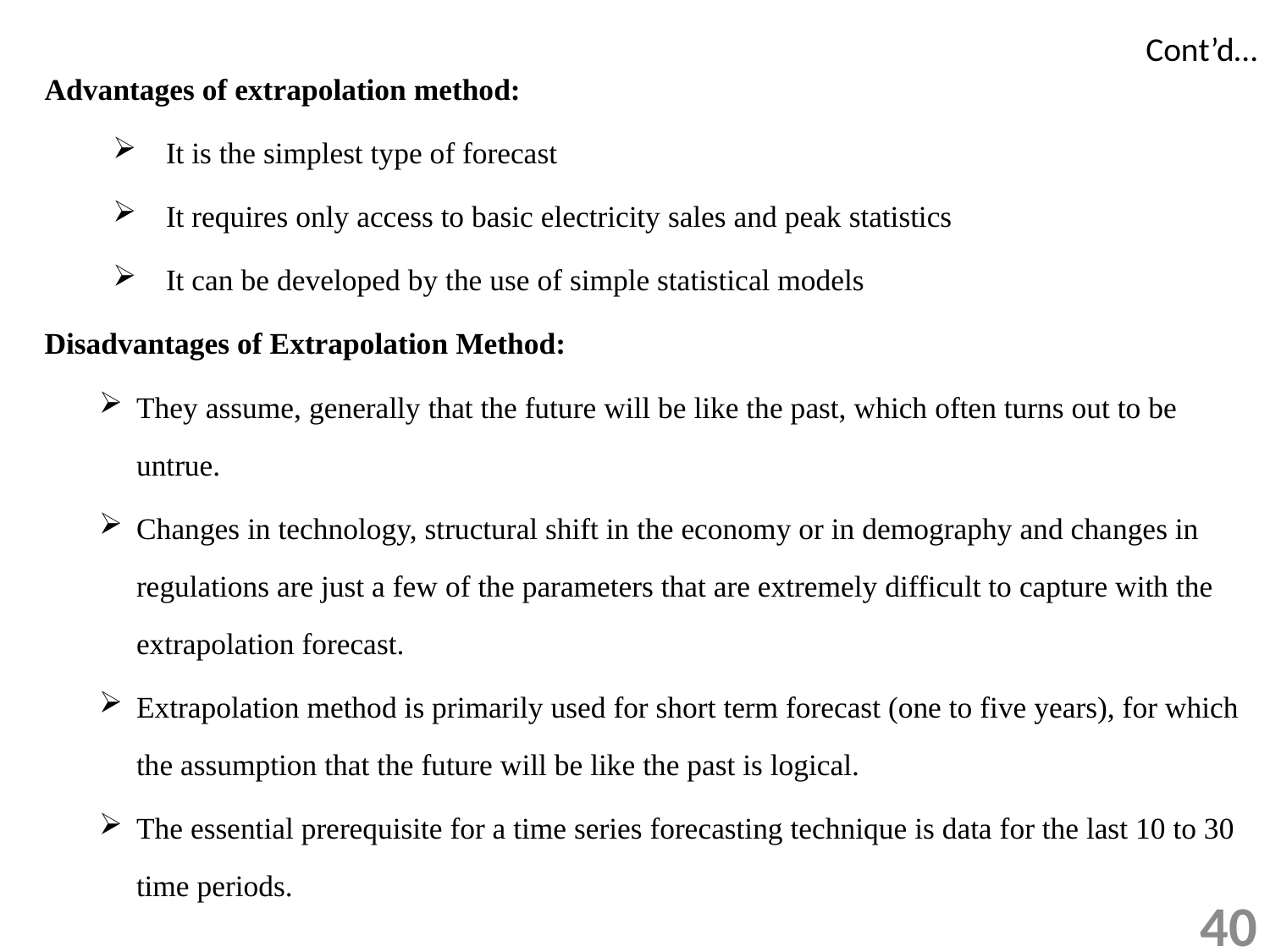

# Cont’d…
Advantages of extrapolation method:
 It is the simplest type of forecast
 It requires only access to basic electricity sales and peak statistics
 It can be developed by the use of simple statistical models
Disadvantages of Extrapolation Method:
They assume, generally that the future will be like the past, which often turns out to be untrue.
Changes in technology, structural shift in the economy or in demography and changes in regulations are just a few of the parameters that are extremely difficult to capture with the extrapolation forecast.
Extrapolation method is primarily used for short term forecast (one to five years), for which the assumption that the future will be like the past is logical.
The essential prerequisite for a time series forecasting technique is data for the last 10 to 30 time periods.

40